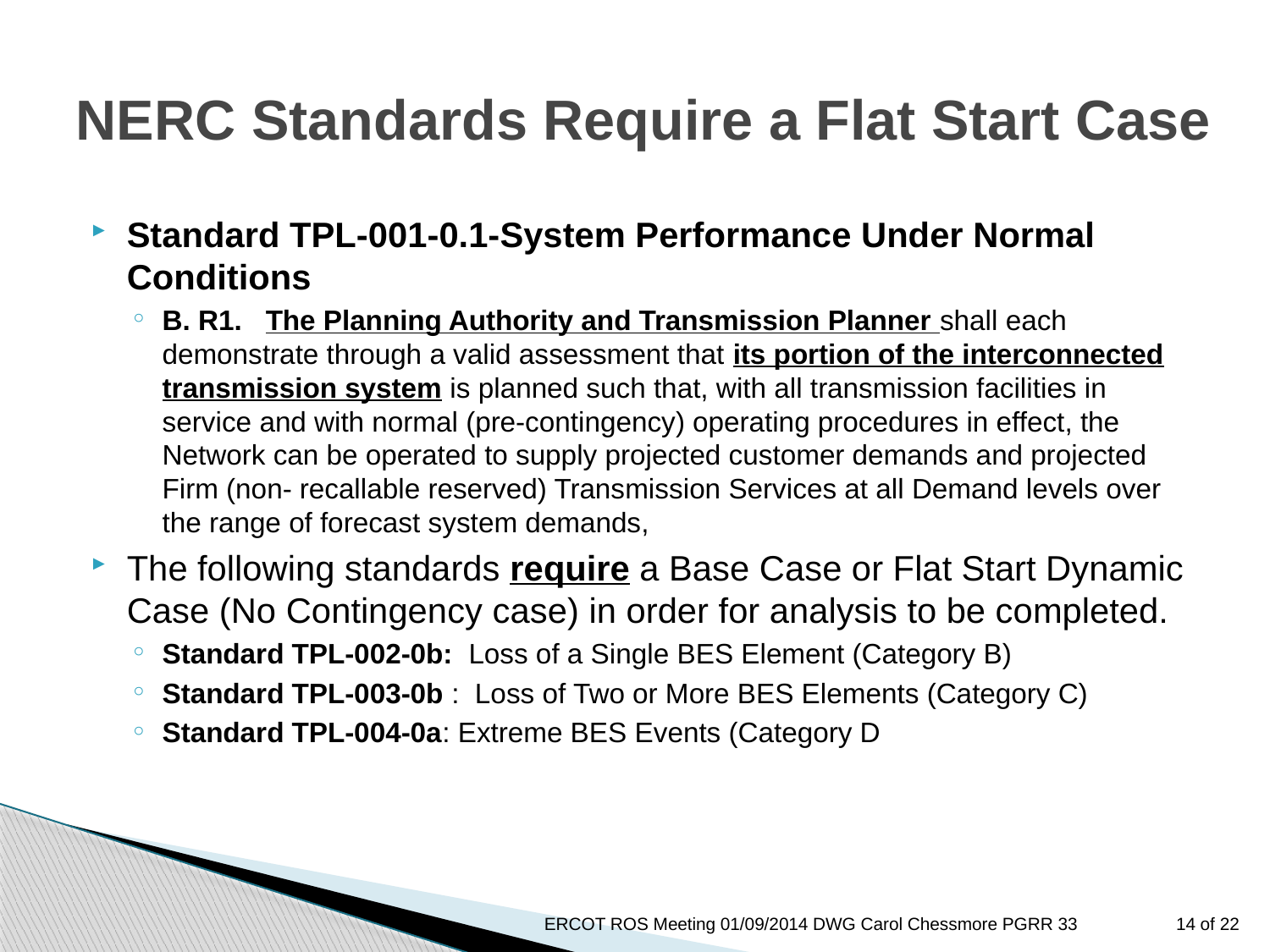

# NERC Standards Require a Flat Start Case
Standard TPL-001-0.1-System Performance Under Normal Conditions
B. R1.   The Planning Authority and Transmission Planner shall each demonstrate through a valid assessment that its portion of the interconnected transmission system is planned such that, with all transmission facilities in service and with normal (pre-contingency) operating procedures in effect, the Network can be operated to supply projected customer demands and projected Firm (non- recallable reserved) Transmission Services at all Demand levels over the range of forecast system demands,
The following standards require a Base Case or Flat Start Dynamic Case (No Contingency case) in order for analysis to be completed.
Standard TPL-002-0b:  Loss of a Single BES Element (Category B)
Standard TPL-003-0b :  Loss of Two or More BES Elements (Category C)
Standard TPL-004-0a: Extreme BES Events (Category D
ERCOT ROS Meeting 01/09/2014 DWG Carol Chessmore PGRR 33
14 of 22